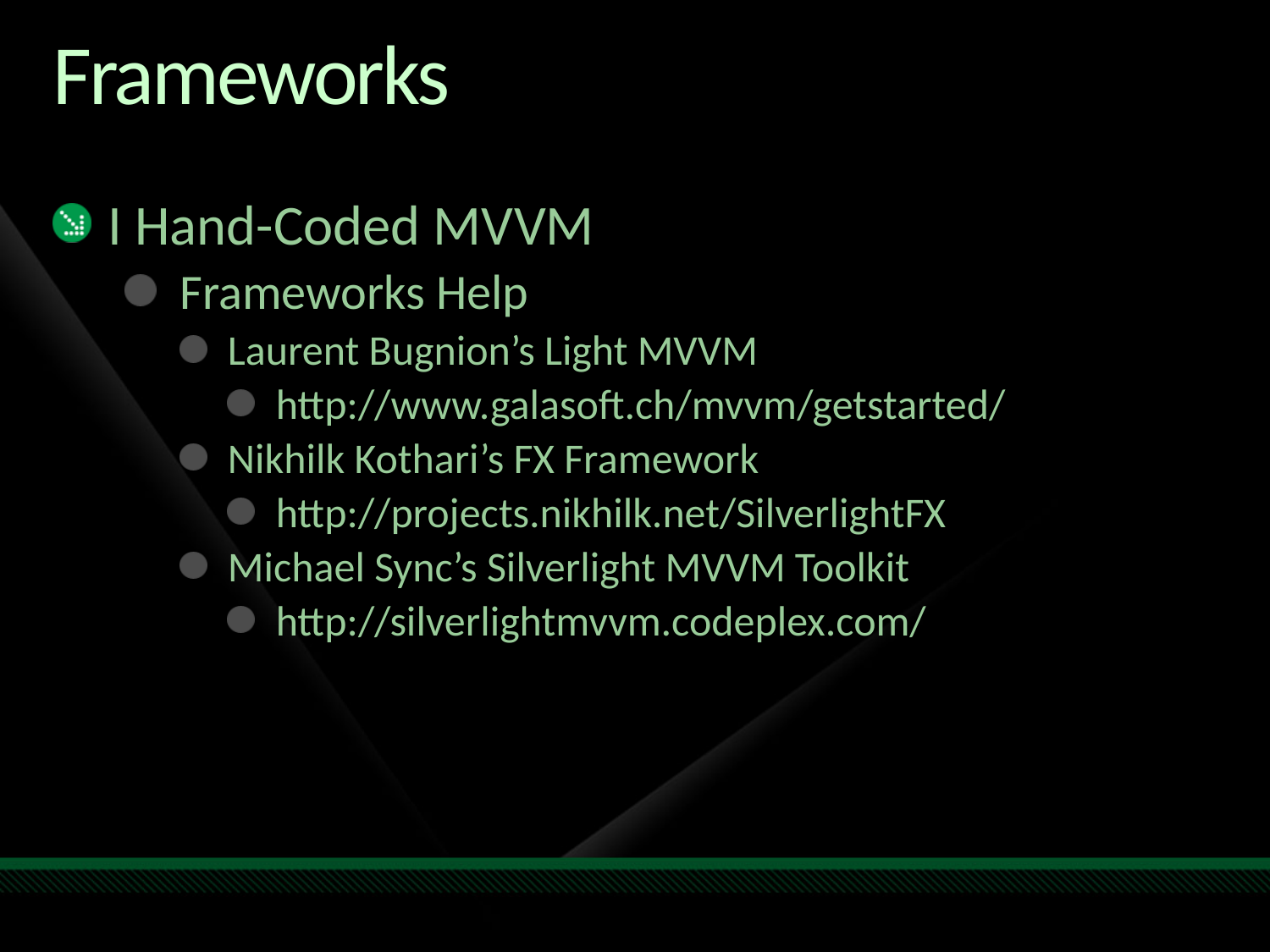

# Frameworks
I Hand-Coded MVVM
Frameworks Help
Laurent Bugnion’s Light MVVM
http://www.galasoft.ch/mvvm/getstarted/
Nikhilk Kothari’s FX Framework
http://projects.nikhilk.net/SilverlightFX
Michael Sync’s Silverlight MVVM Toolkit
http://silverlightmvvm.codeplex.com/